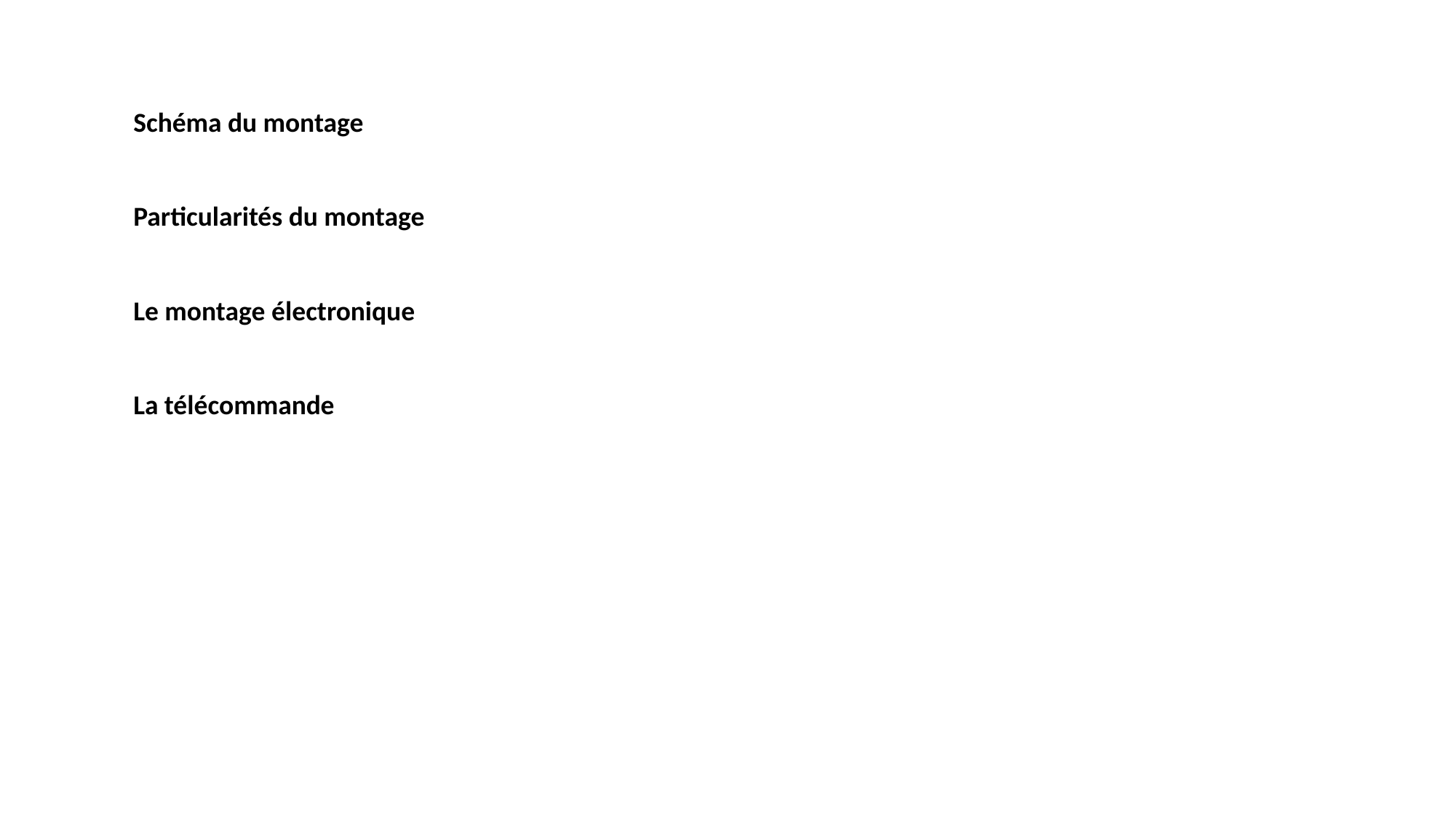

Schéma du montage

Particularités du montage

Le montage électronique

La télécommande